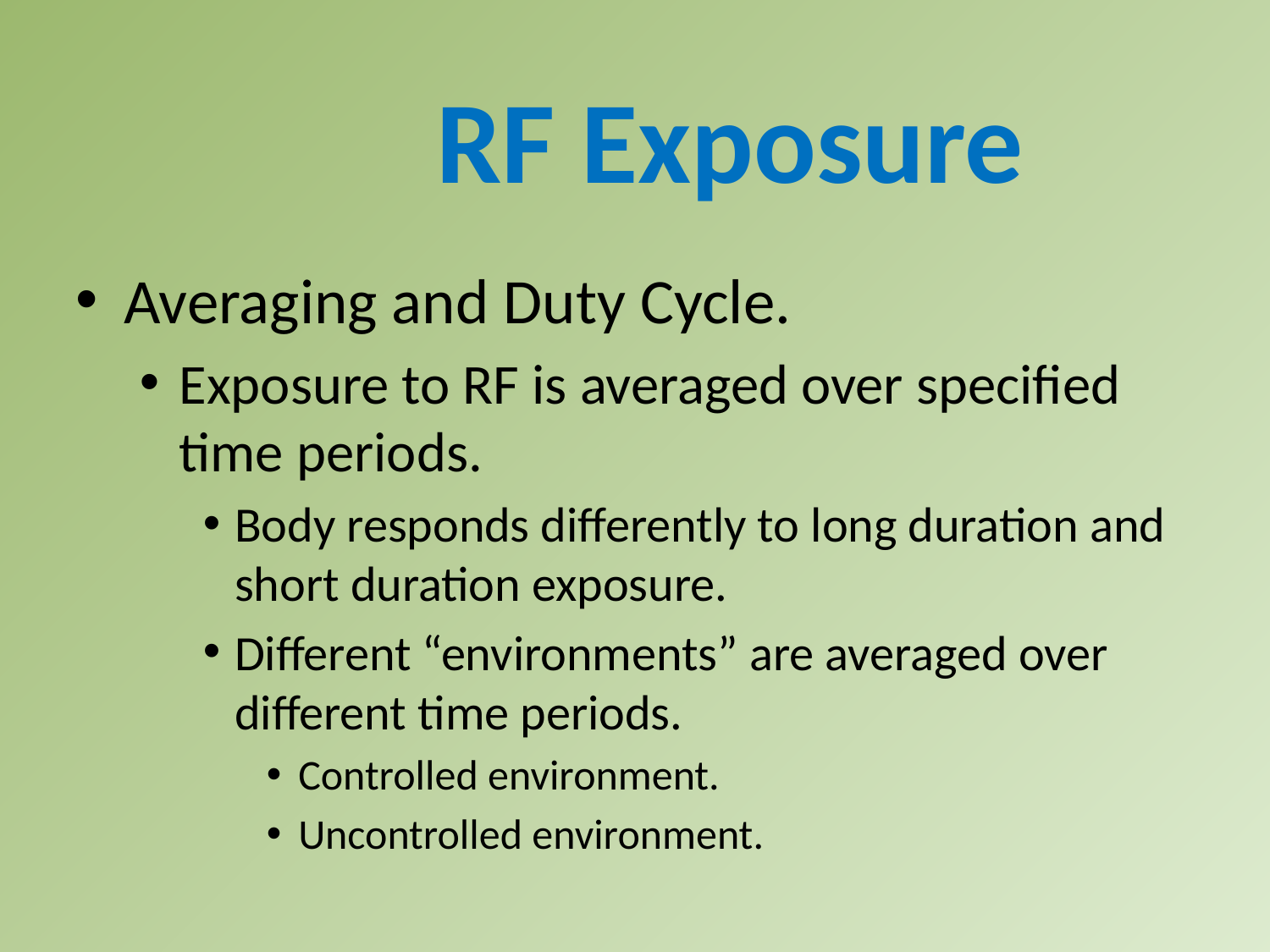

RF Exposure
Averaging and Duty Cycle.
Exposure to RF is averaged over specified time periods.
Body responds differently to long duration and short duration exposure.
Different “environments” are averaged over different time periods.
Controlled environment.
Uncontrolled environment.